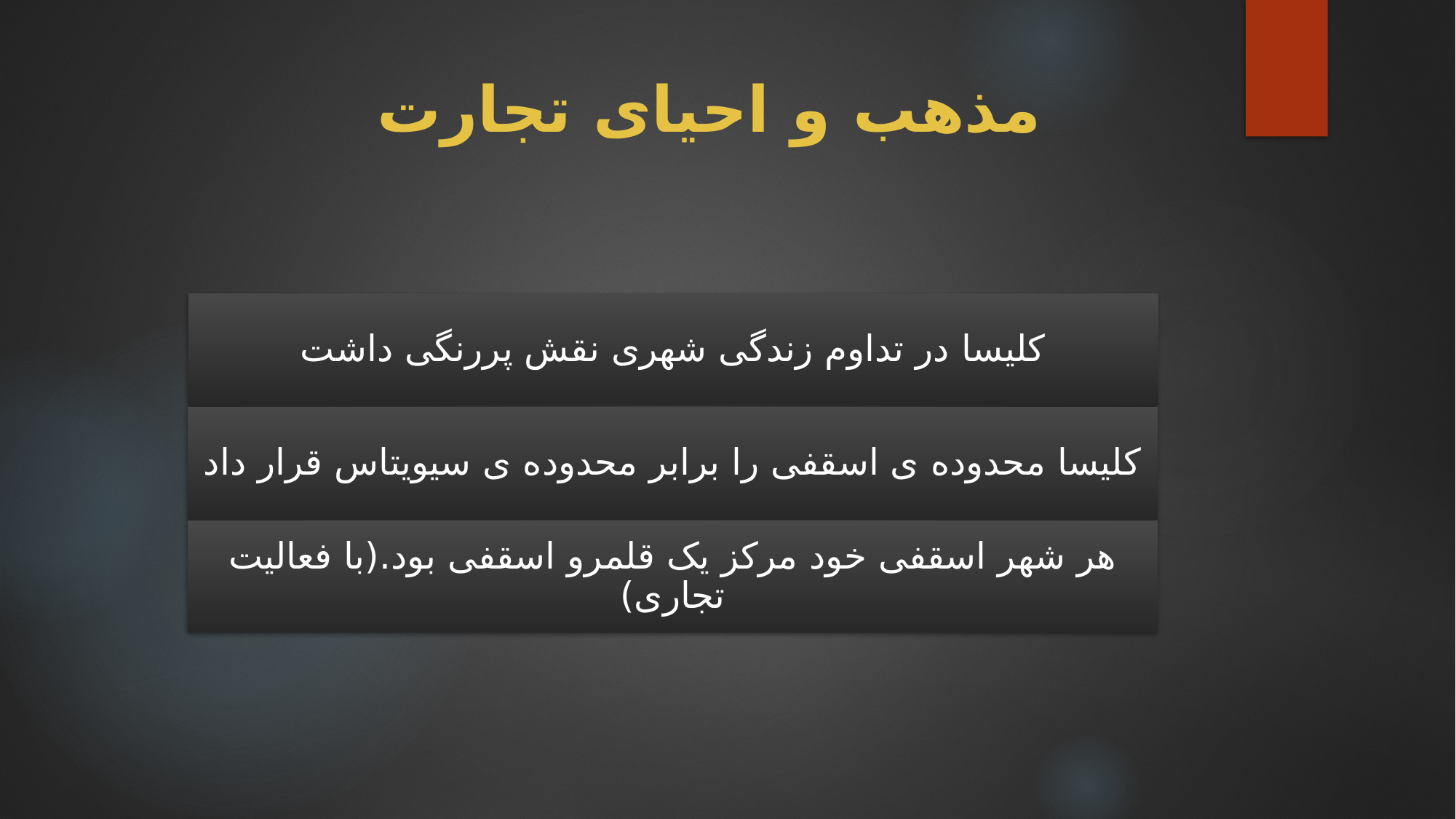

# مذهب و احیای تجارت
کلیسا در تداوم زندگی شهری نقش پررنگی داشت
کلیسا محدوده ی اسقفی را برابر محدوده ی سیویتاس قرار داد
هر شهر اسقفی خود مرکز یک قلمرو اسقفی بود.(با فعالیت تجاری)